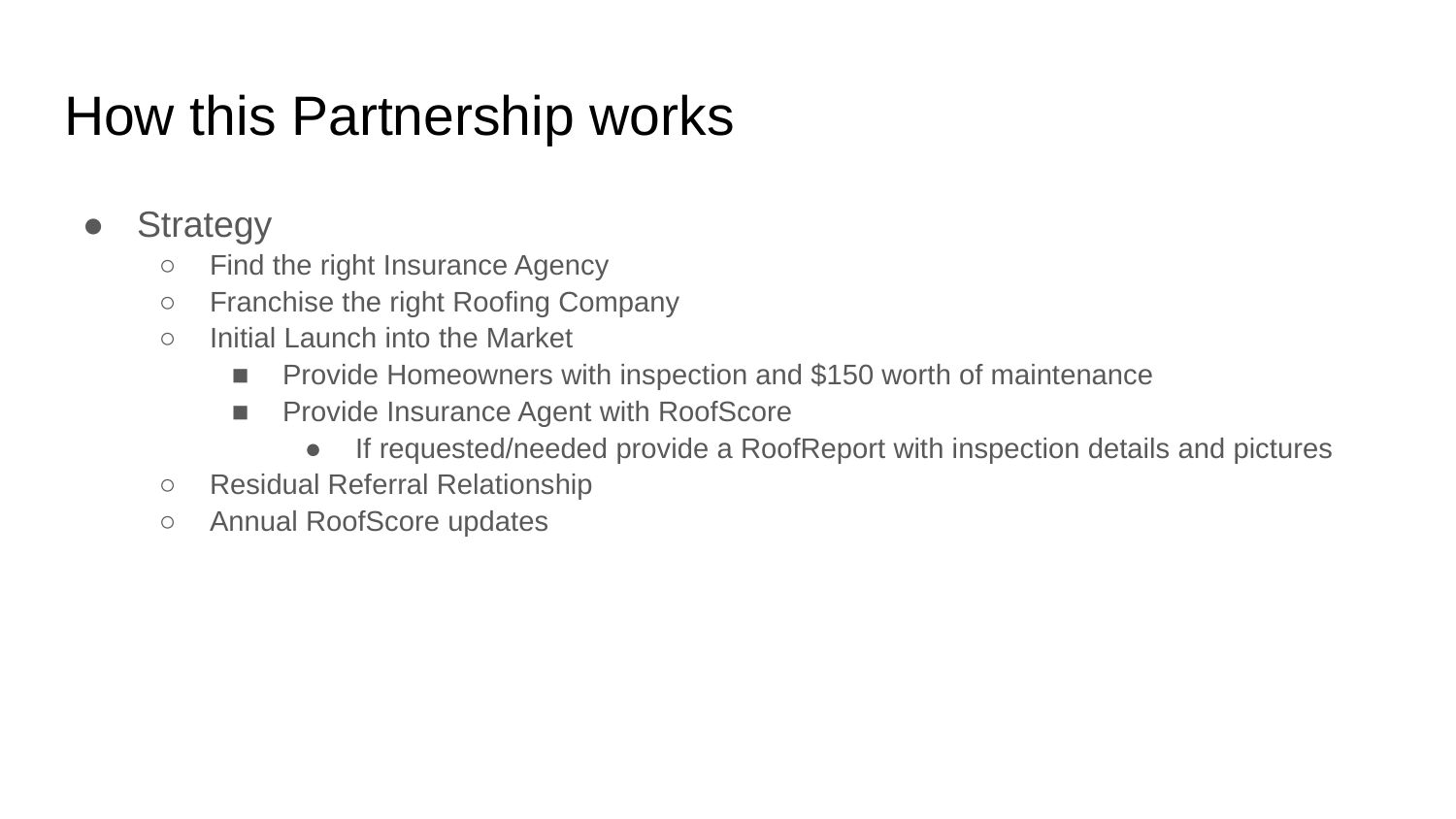

# How this Partnership works
Strategy
Find the right Insurance Agency
Franchise the right Roofing Company
Initial Launch into the Market
Provide Homeowners with inspection and $150 worth of maintenance
Provide Insurance Agent with RoofScore
If requested/needed provide a RoofReport with inspection details and pictures
Residual Referral Relationship
Annual RoofScore updates